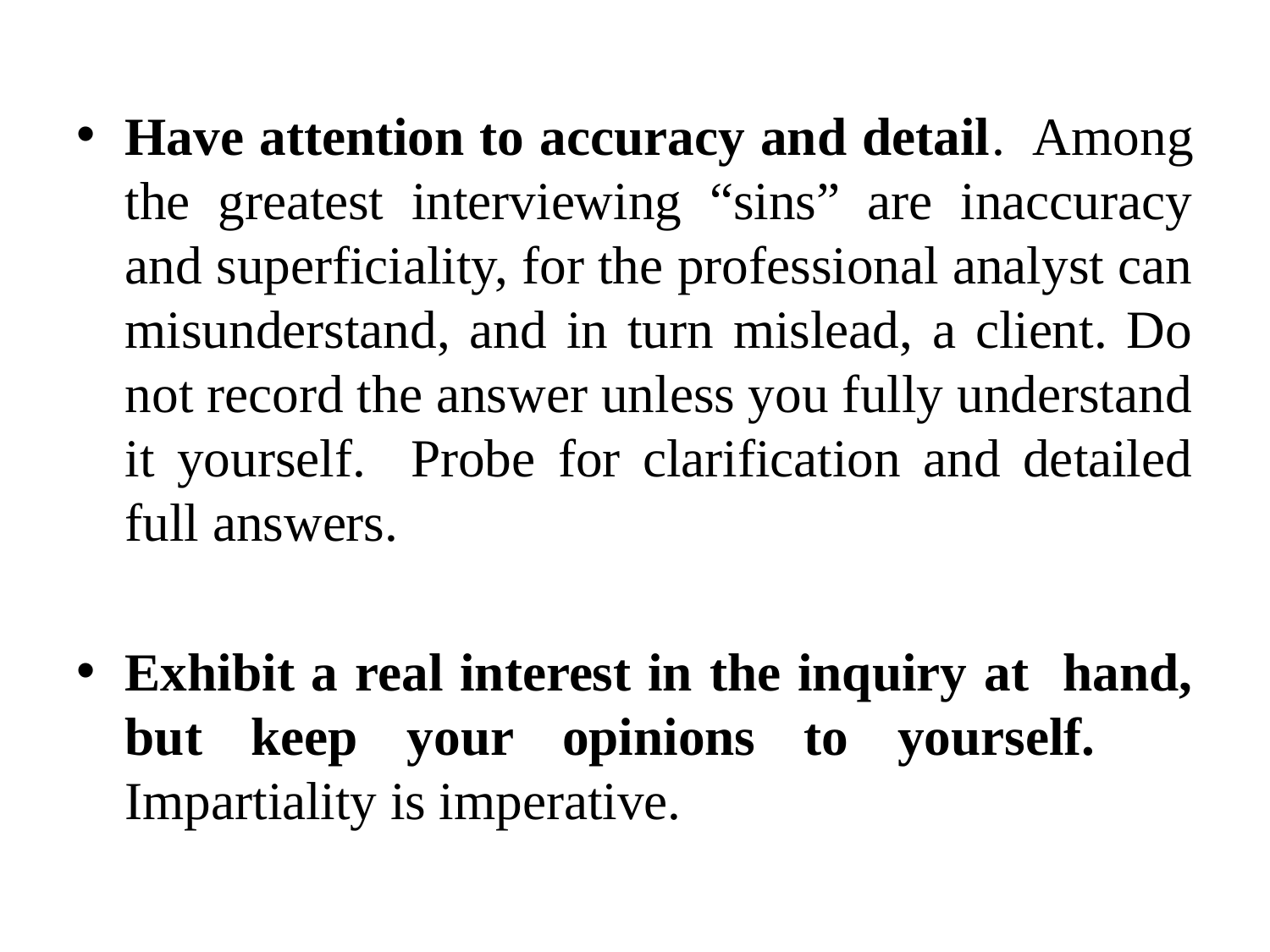

Have attention to accuracy and detail.  Among the greatest interviewing “sins” are inaccuracy and superficiality, for the professional analyst can misunderstand, and in turn mislead, a client. Do not record the answer unless you fully understand it yourself.  Probe for clarification and detailed full answers.

Exhibit a real interest in the inquiry at  hand, but keep your opinions to yourself.   Impartiality is imperative.